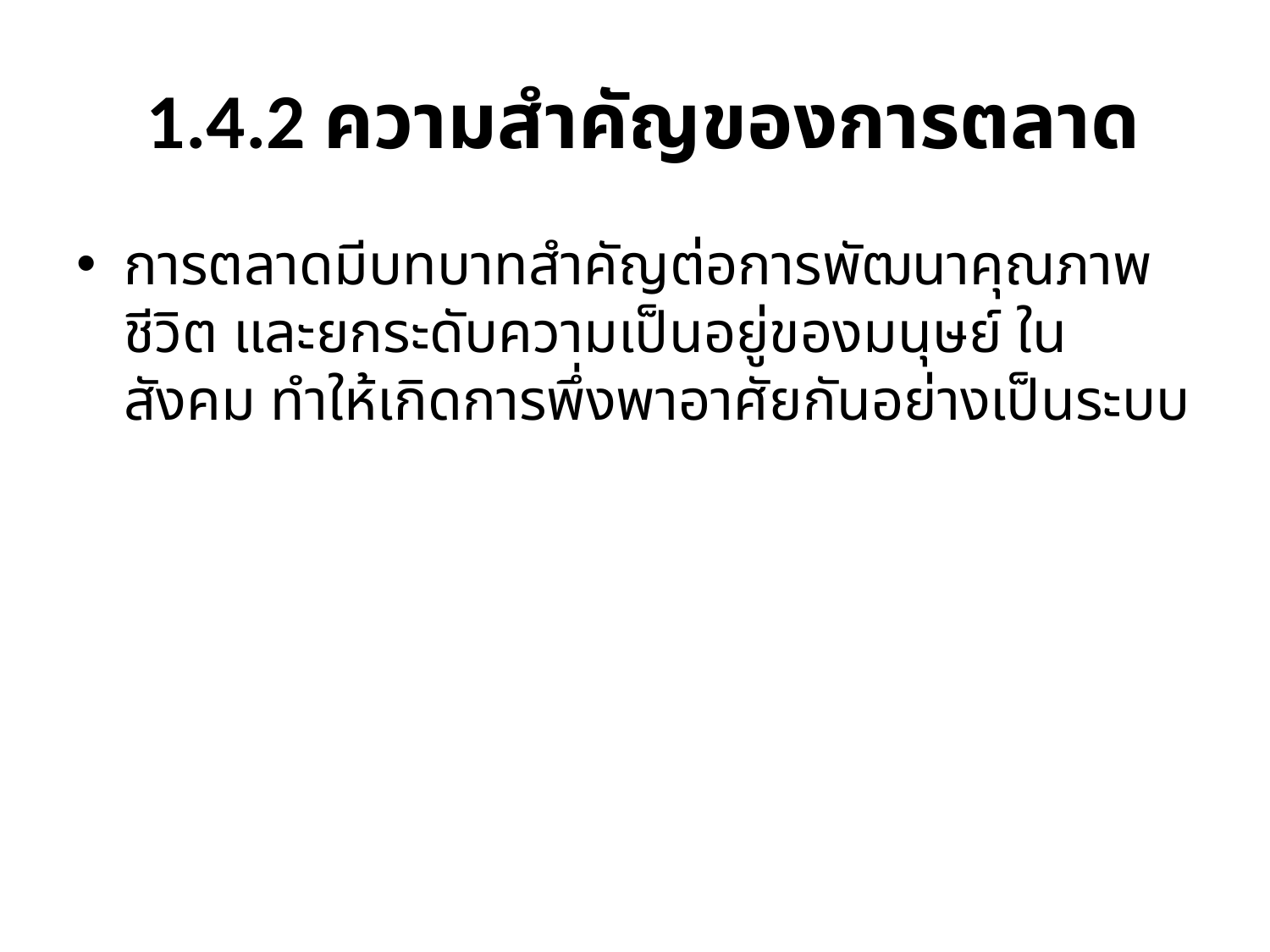

# 1.4.2 ความสำคัญของการตลาด
การตลาดมีบทบาทสำคัญต่อการพัฒนาคุณภาพชีวิต และยกระดับความเป็นอยู่ของมนุษย์ ในสังคม ทำให้เกิดการพึ่งพาอาศัยกันอย่างเป็นระบบ